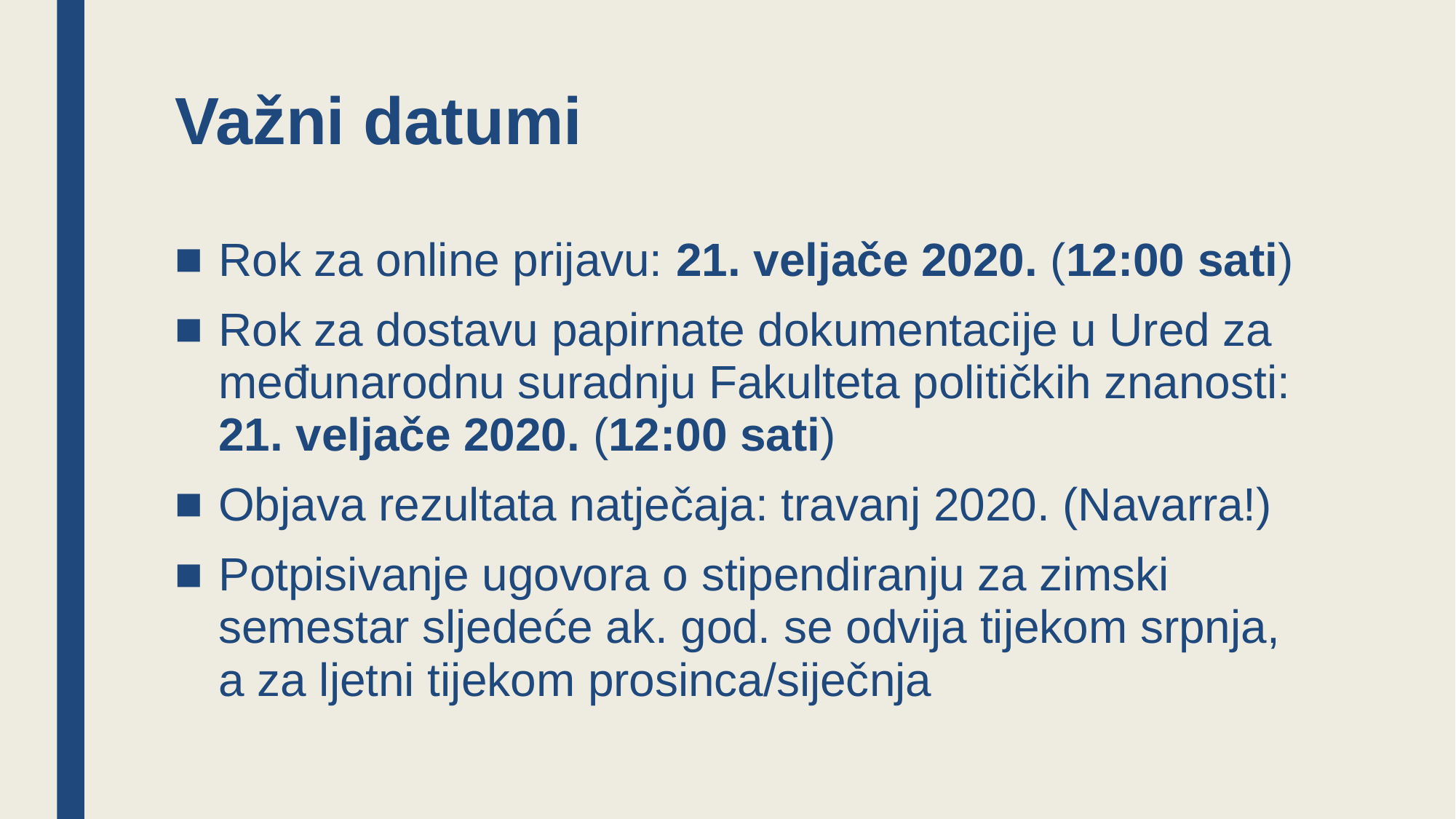

# Važni datumi
Rok za online prijavu: 21. veljače 2020. (12:00 sati)
Rok za dostavu papirnate dokumentacije u Ured za međunarodnu suradnju Fakulteta političkih znanosti: 21. veljače 2020. (12:00 sati)
Objava rezultata natječaja: travanj 2020. (Navarra!)
Potpisivanje ugovora o stipendiranju za zimski semestar sljedeće ak. god. se odvija tijekom srpnja, a za ljetni tijekom prosinca/siječnja